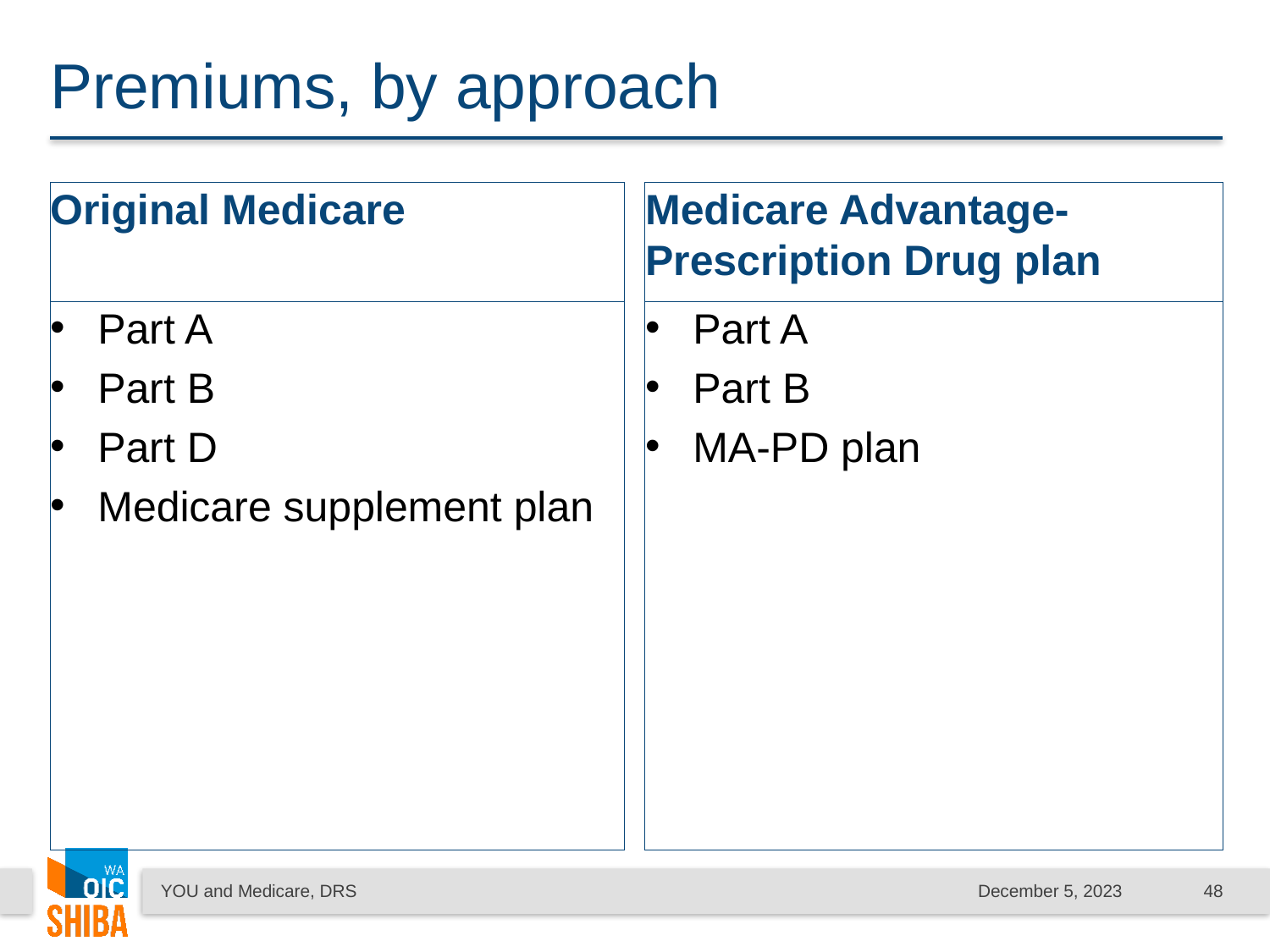

# Premiums, by approach
Original Medicare
Medicare Advantage-Prescription Drug plan
Part A
Part B
Part D
Medicare supplement plan
Part A
Part B
MA-PD plan
YOU and Medicare, DRS
December 5, 2023
48